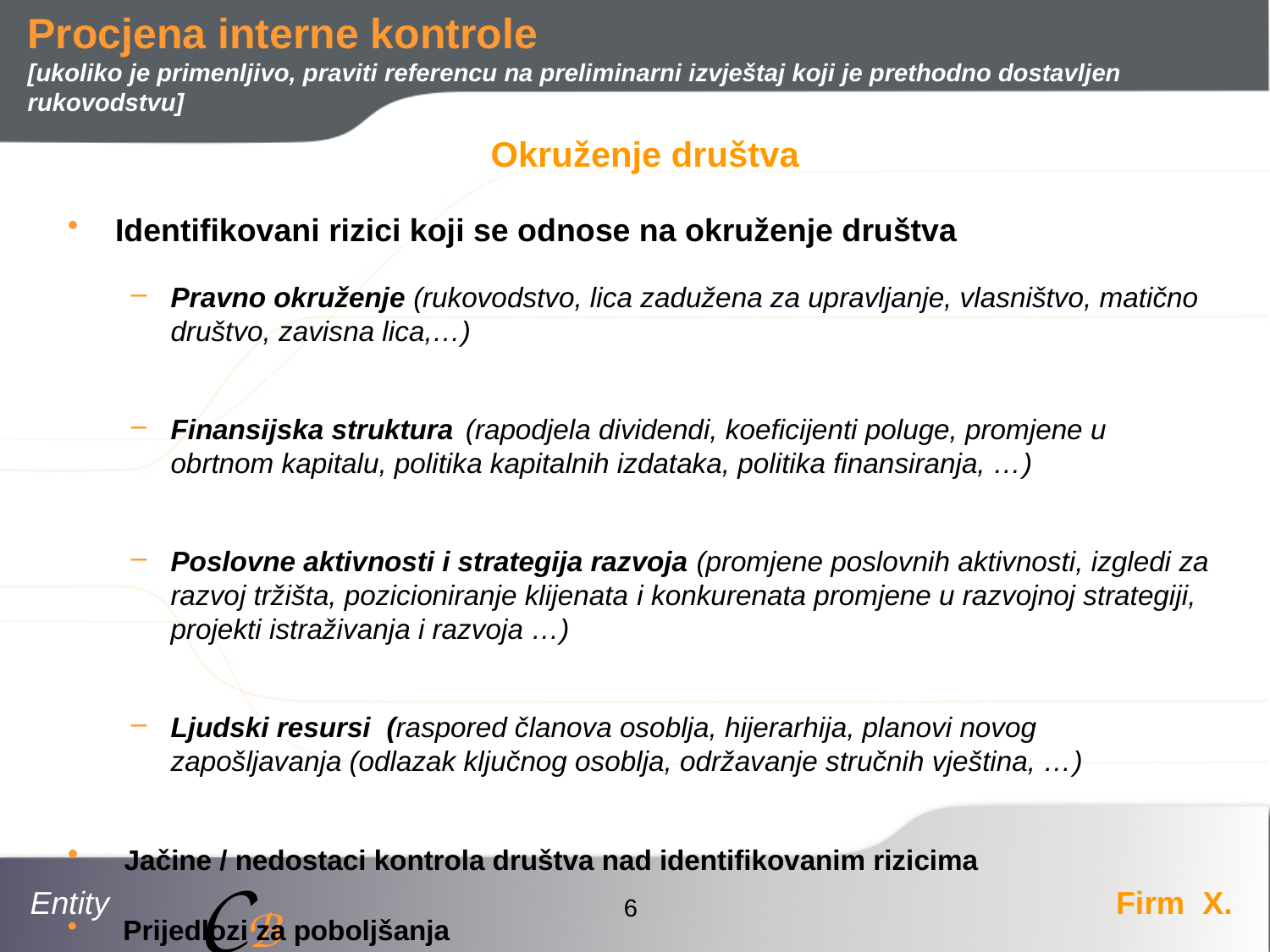

# Procjena interne kontrole [ukoliko je primenljivo, praviti referencu na preliminarni izvještaj koji je prethodno dostavljen rukovodstvu]
Okruženje društva
Identifikovani rizici koji se odnose na okruženje društva

Pravno okruženje (rukovodstvo, lica zadužena za upravljanje, vlasništvo, matično društvo, zavisna lica,…)

Finansijska struktura  (rapodjela dividendi, koeficijenti poluge, promjene u obrtnom kapitalu, politika kapitalnih izdataka, politika finansiranja, …)

Poslovne aktivnosti i strategija razvoja (promjene poslovnih aktivnosti, izgledi za razvoj tržišta, pozicioniranje klijenata i konkurenata promjene u razvojnoj strategiji, projekti istraživanja i razvoja …)

Ljudski resursi  (raspored članova osoblja, hijerarhija, planovi novog zapošljavanja (odlazak ključnog osoblja, održavanje stručnih vještina, …)

 Jačine / nedostaci kontrola društva nad identifikovanim rizicima

 Prijedlozi za poboljšanja

6